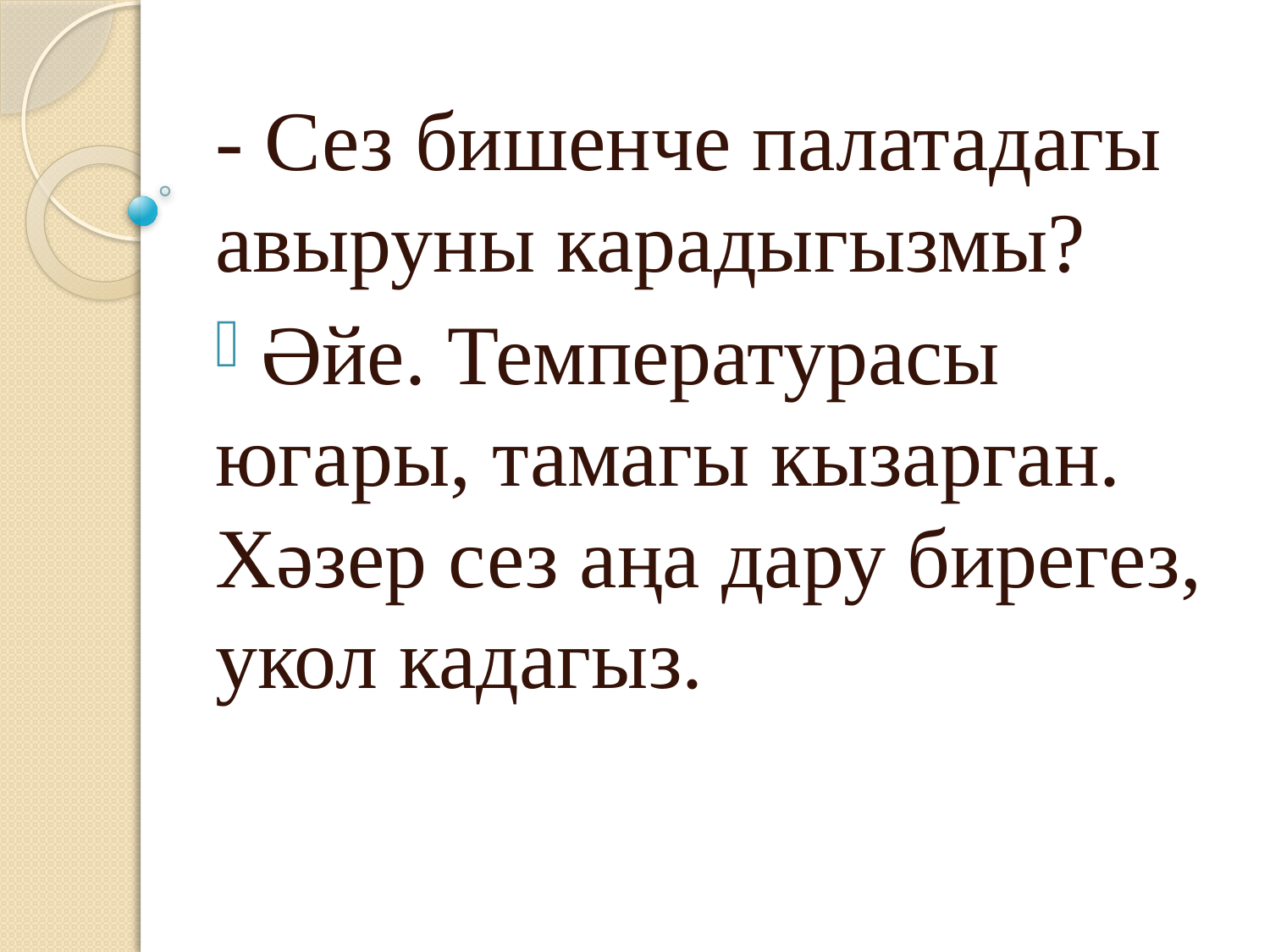

- Сез бишенче палатадагы авыруны карадыгызмы?
 Әйе. Температурасы югары, тамагы кызарган. Хәзер сез аңа дару бирегез, укол кадагыз.